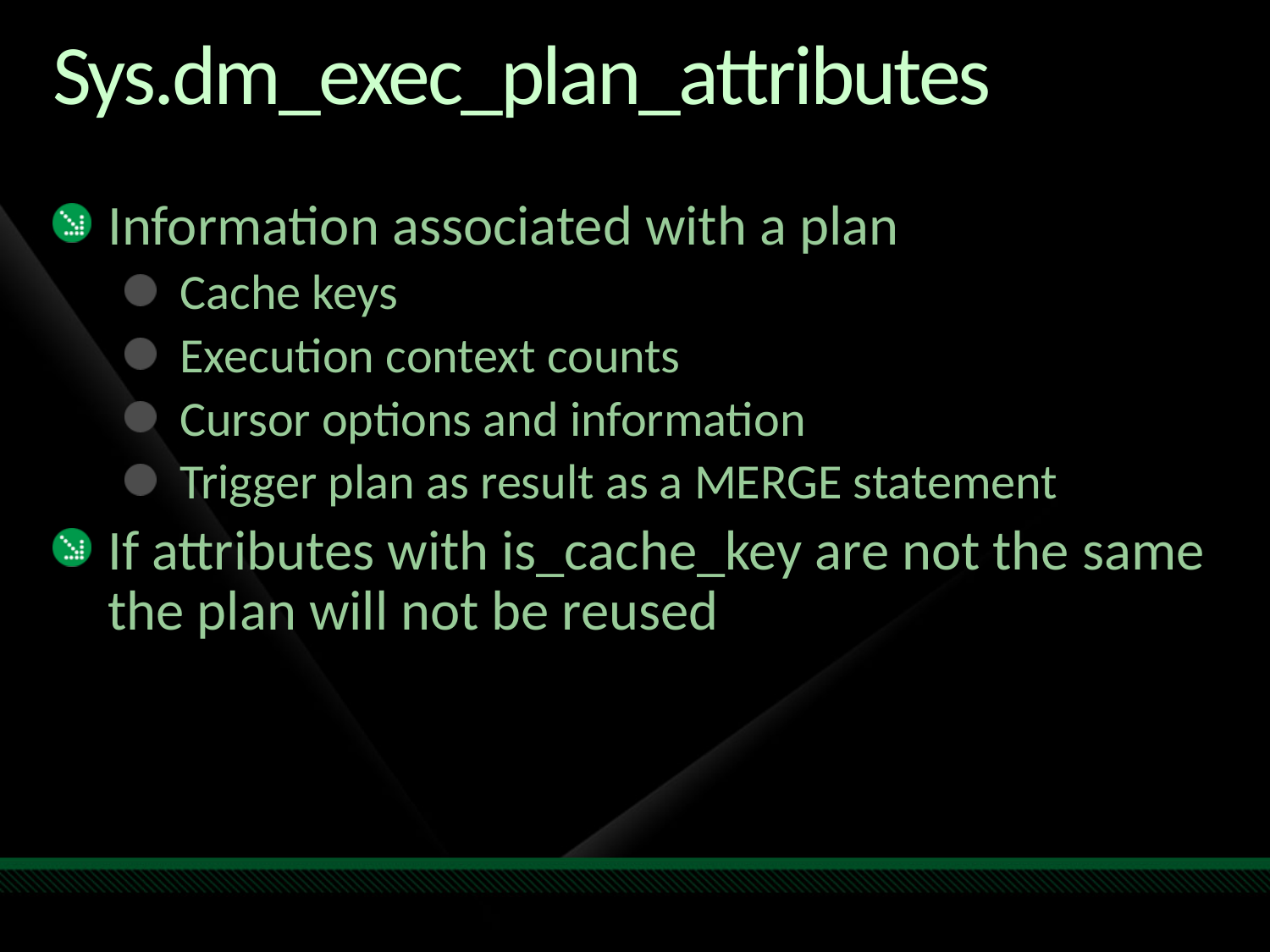

# Sys.dm_exec_plan_attributes
Information associated with a plan
Cache keys
Execution context counts
Cursor options and information
Trigger plan as result as a MERGE statement
If attributes with is_cache_key are not the same the plan will not be reused